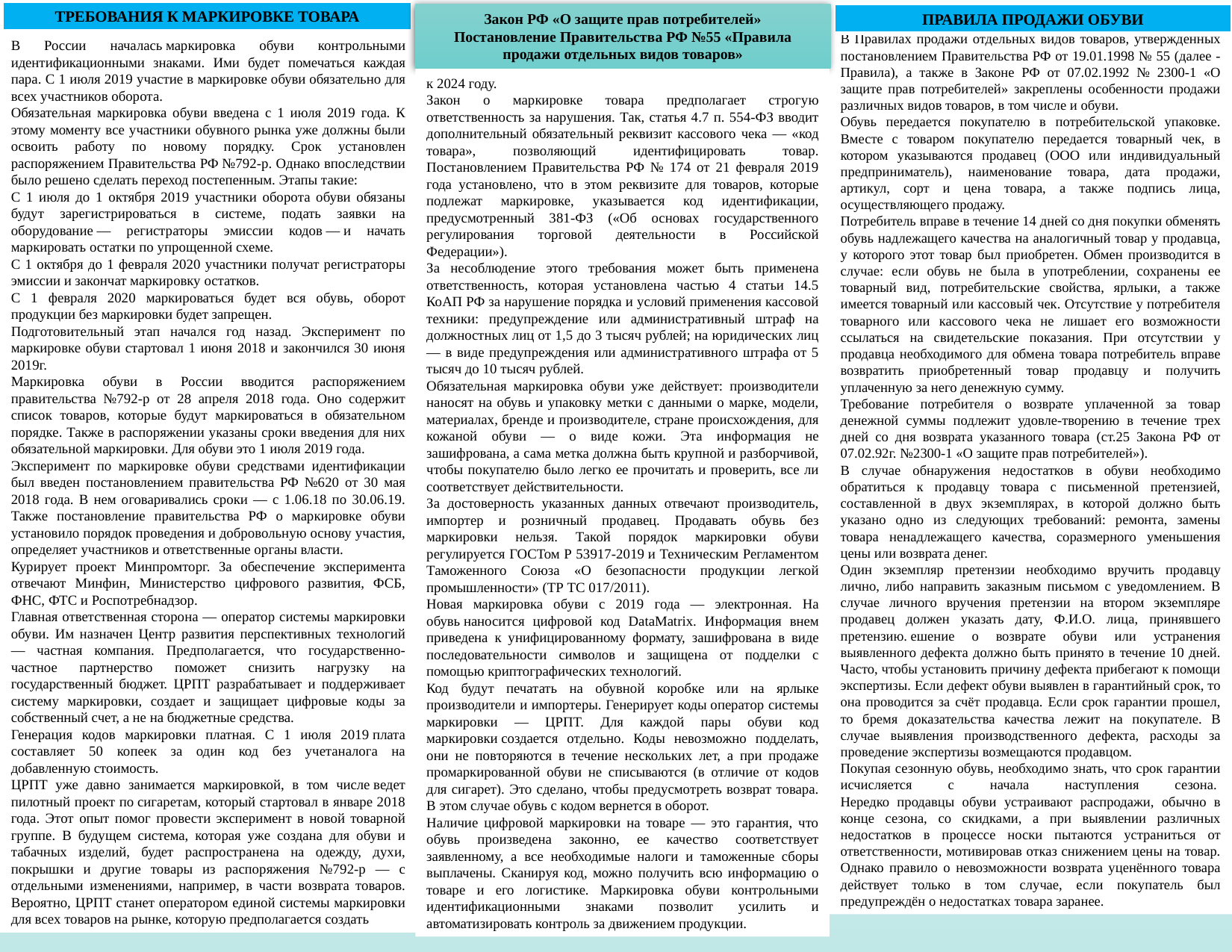

ТРЕБОВАНИЯ К МАРКИРОВКЕ ТОВАРА
ПРАВИЛА ПРОДАЖИ ОБУВИ
Закон РФ «О защите прав потребителей»
Постановление Правительства РФ №55 «Правила продажи отдельных видов товаров»

В Правилах продажи отдельных видов товаров, утвержденных постановлением Правительства РФ от 19.01.1998 № 55 (далее - Правила), а также в Законе РФ от 07.02.1992 № 2300-1 «О защите прав потребителей» закреплены особенности продажи различных видов товаров, в том числе и обуви.
Обувь передается покупателю в потребительской упаковке. Вместе с товаром покупателю передается товарный чек, в котором указываются продавец (ООО или индивидуальный предприниматель), наименование товара, дата продажи, артикул, сорт и цена товара, а также подпись лица, осуществляющего продажу.
Потребитель вправе в течение 14 дней со дня покупки обменять обувь надлежащего качества на аналогичный товар у продавца, у которого этот товар был приобретен. Обмен производится в случае: если обувь не была в употреблении, сохранены ее товарный вид, потребительские свойства, ярлыки, а также имеется товарный или кассовый чек. Отсутствие у потребителя товарного или кассового чека не лишает его возможности ссылаться на свидетельские показания. При отсутствии у продавца необходимого для обмена товара потребитель вправе возвратить приобретенный товар продавцу и получить уплаченную за него денежную сумму.
Требование потребителя о возврате уплаченной за товар денежной суммы подлежит удовле-творению в течение трех дней со дня возврата указанного товара (ст.25 Закона РФ от 07.02.92г. №2300-1 «О защите прав потребителей»).
В случае обнаружения недостатков в обуви необходимо обратиться к продавцу товара с письменной претензией, составленной в двух экземплярах, в которой должно быть указано одно из следующих требований: ремонта, замены товара ненадлежащего качества, соразмерного уменьшения цены или возврата денег.
Один экземпляр претензии необходимо вручить продавцу лично, либо направить заказным письмом с уведомлением. В случае личного вручения претензии на втором экземпляре продавец должен указать дату, Ф.И.О. лица, принявшего претензию. ешение о возврате обуви или устранения выявленного дефекта должно быть принято в течение 10 дней. Часто, чтобы установить причину дефекта прибегают к помощи экспертизы. Если дефект обуви выявлен в гарантийный срок, то она проводится за счёт продавца. Если срок гарантии прошел, то бремя доказательства качества лежит на покупателе. В случае выявления производственного дефекта, расходы за проведение экспертизы возмещаются продавцом.
Покупая сезонную обувь, необходимо знать, что срок гарантии исчисляется с начала наступления сезона. 
Нередко продавцы обуви устраивают распродажи, обычно в конце сезона, со скидками, а при выявлении различных недостатков в процессе носки пытаются устраниться от ответственности, мотивировав отказ снижением цены на товар. Однако правило о невозможности возврата уценённого товара действует только в том случае, если покупатель был предупреждён о недостатках товара заранее.
В России началась маркировка обуви контрольными идентификационными знаками. Ими будет помечаться каждая пара. С 1 июля 2019 участие в маркировке обуви обязательно для всех участников оборота.
Обязательная маркировка обуви введена с 1 июля 2019 года. К этому моменту все участники обувного рынка уже должны были освоить работу по новому порядку. Срок установлен распоряжением Правительства РФ №792-р. Однако впоследствии было решено сделать переход постепенным. Этапы такие:
С 1 июля до 1 октября 2019 участники оборота обуви обязаны будут зарегистрироваться в системе, подать заявки на оборудование — регистраторы эмиссии кодов — и начать маркировать остатки по упрощенной схеме.
С 1 октября до 1 февраля 2020 участники получат регистраторы эмиссии и закончат маркировку остатков.
С 1 февраля 2020 маркироваться будет вся обувь, оборот продукции без маркировки будет запрещен.
Подготовительный этап начался год назад. Эксперимент по маркировке обуви стартовал 1 июня 2018 и закончился 30 июня 2019г.
Маркировка обуви в России вводится распоряжением правительства №792-р от 28 апреля 2018 года. Оно содержит список товаров, которые будут маркироваться в обязательном порядке. Также в распоряжении указаны сроки введения для них обязательной маркировки. Для обуви это 1 июля 2019 года.
Эксперимент по маркировке обуви средствами идентификации был введен постановлением правительства РФ №620 от 30 мая 2018 года. В нем оговаривались сроки — с 1.06.18 по 30.06.19. Также постановление правительства РФ о маркировке обуви установило порядок проведения и добровольную основу участия, определяет участников и ответственные органы власти.
Курирует проект Минпромторг. За обеспечение эксперимента отвечают Минфин, Министерство цифрового развития, ФСБ, ФНС, ФТС и Роспотребнадзор.
Главная ответственная сторона — оператор системы маркировки обуви. Им назначен Центр развития перспективных технологий — частная компания. Предполагается, что государственно-частное партнерство поможет снизить нагрузку на государственный бюджет. ЦРПТ разрабатывает и поддерживает систему маркировки, создает и защищает цифровые коды за собственный счет, а не на бюджетные средства.
Генерация кодов маркировки платная. С 1 июля 2019 плата составляет 50 копеек за один код без учетаналога на добавленную стоимость.
ЦРПТ уже давно занимается маркировкой, в том числе ведет пилотный проект по сигаретам, который стартовал в январе 2018 года. Этот опыт помог провести эксперимент в новой товарной группе. В будущем система, которая уже создана для обуви и табачных изделий, будет распространена на одежду, духи, покрышки и другие товары из распоряжения №792-р — с отдельными изменениями, например, в части возврата товаров. Вероятно, ЦРПТ станет оператором единой системы маркировки для всех товаров на рынке, которую предполагается создать
к 2024 году.
Закон о маркировке товара предполагает строгую ответственность за нарушения. Так, статья 4.7 п. 554-ФЗ вводит дополнительный обязательный реквизит кассового чека — «код товара», позволяющий идентифицировать товар. Постановлением Правительства РФ № 174 от 21 февраля 2019 года установлено, что в этом реквизите для товаров, которые подлежат маркировке, указывается код идентификации, предусмотренный 381-ФЗ («Об основах государственного регулирования торговой деятельности в Российской Федерации»).
За несоблюдение этого требования может быть применена ответственность, которая установлена частью 4 статьи 14.5 КоАП РФ за нарушение порядка и условий применения кассовой техники: предупреждение или административный штраф на должностных лиц от 1,5 до 3 тысяч рублей; на юридических лиц — в виде предупреждения или административного штрафа от 5 тысяч до 10 тысяч рублей.
Обязательная маркировка обуви уже действует: производители наносят на обувь и упаковку метки с данными о марке, модели, материалах, бренде и производителе, стране происхождения, для кожаной обуви — о виде кожи. Эта информация не зашифрована, а сама метка должна быть крупной и разборчивой, чтобы покупателю было легко ее прочитать и проверить, все ли соответствует действительности.
За достоверность указанных данных отвечают производитель, импортер и розничный продавец. Продавать обувь без маркировки нельзя. Такой порядок маркировки обуви регулируется ГОСТом Р 53917-2019 и Техническим Регламентом Таможенного Союза «О безопасности продукции легкой промышленности» (ТР ТС 017/2011).
Новая маркировка обуви с 2019 года — электронная. На обувь наносится цифровой код DataMatrix. Информация внем приведена к унифицированному формату, зашифрована в виде последовательности символов и защищена от подделки с помощью криптографических технологий.
Код будут печатать на обувной коробке или на ярлыке производители и импортеры. Генерирует коды оператор системы маркировки — ЦРПТ. Для каждой пары обуви код маркировки создается отдельно. Коды невозможно подделать, они не повторяются в течение нескольких лет, а при продаже промаркированной обуви не списываются (в отличие от кодов для сигарет). Это сделано, чтобы предусмотреть возврат товара. В этом случае обувь с кодом вернется в оборот.
Наличие цифровой маркировки на товаре — это гарантия, что обувь произведена законно, ее качество соответствует заявленному, а все необходимые налоги и таможенные сборы выплачены. Сканируя код, можно получить всю информацию о товаре и его логистике. Маркировка обуви контрольными идентификационными знаками позволит усилить и автоматизировать контроль за движением продукции.